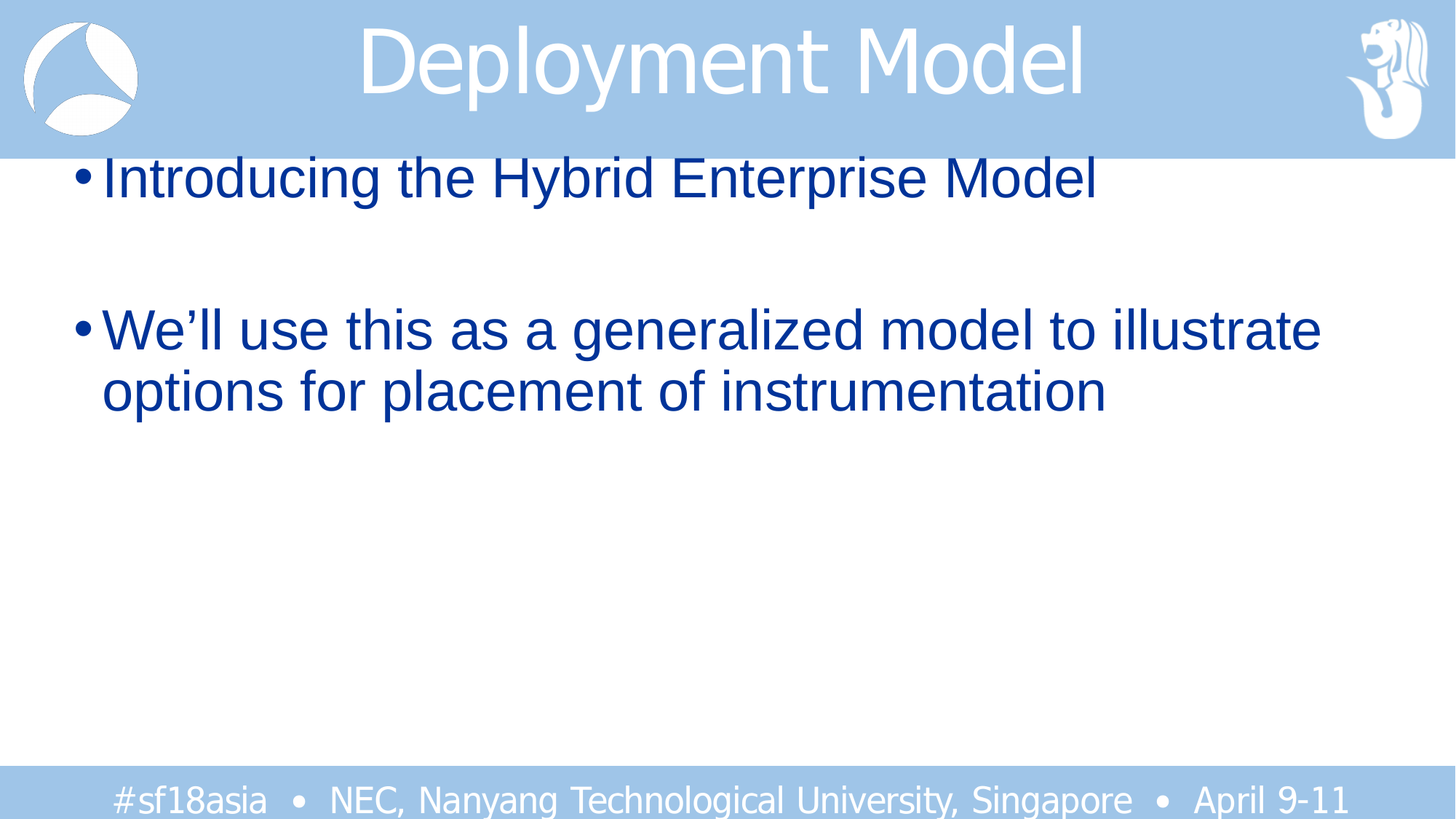

# Deployment Model
Introducing the Hybrid Enterprise Model

We’ll use this as a generalized model to illustrate options for placement of instrumentation